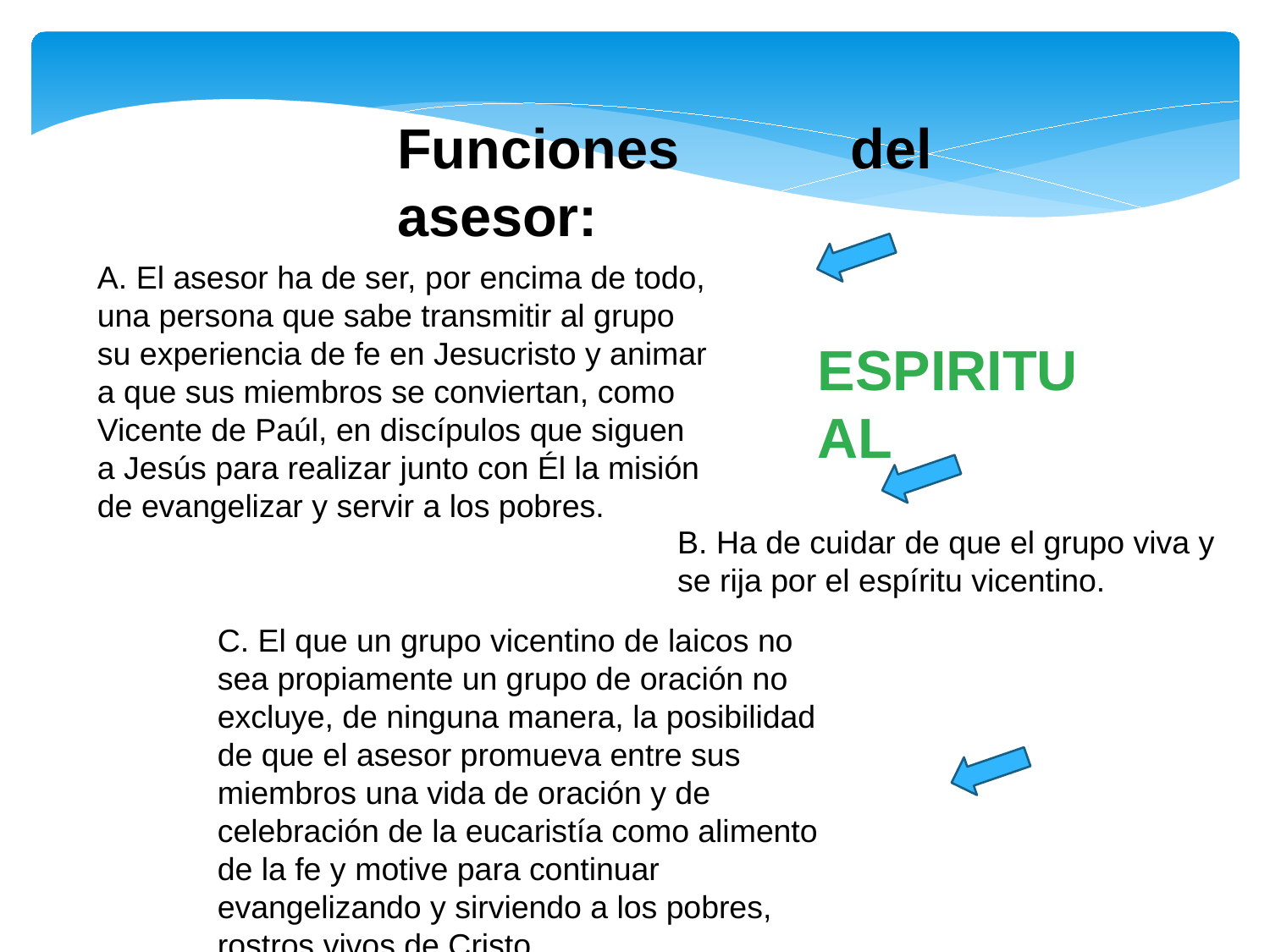

Funciones del asesor:

A. El asesor ha de ser, por encima de todo, una persona que sabe transmitir al grupo  su experiencia de fe en Jesucristo y animar a que sus miembros se conviertan, como Vicente de Paúl, en discípulos que siguen a Jesús para realizar junto con Él la misión de evangelizar y servir a los pobres.
ESPIRITUAL

B. Ha de cuidar de que el grupo viva y se rija por el espíritu vicentino.
C. El que un grupo vicentino de laicos no sea propiamente un grupo de oración no excluye, de ninguna manera, la posibilidad de que el asesor promueva entre sus miembros una vida de oración y de celebración de la eucaristía como alimento de la fe y motive para continuar evangelizando y sirviendo a los pobres, rostros vivos de Cristo.